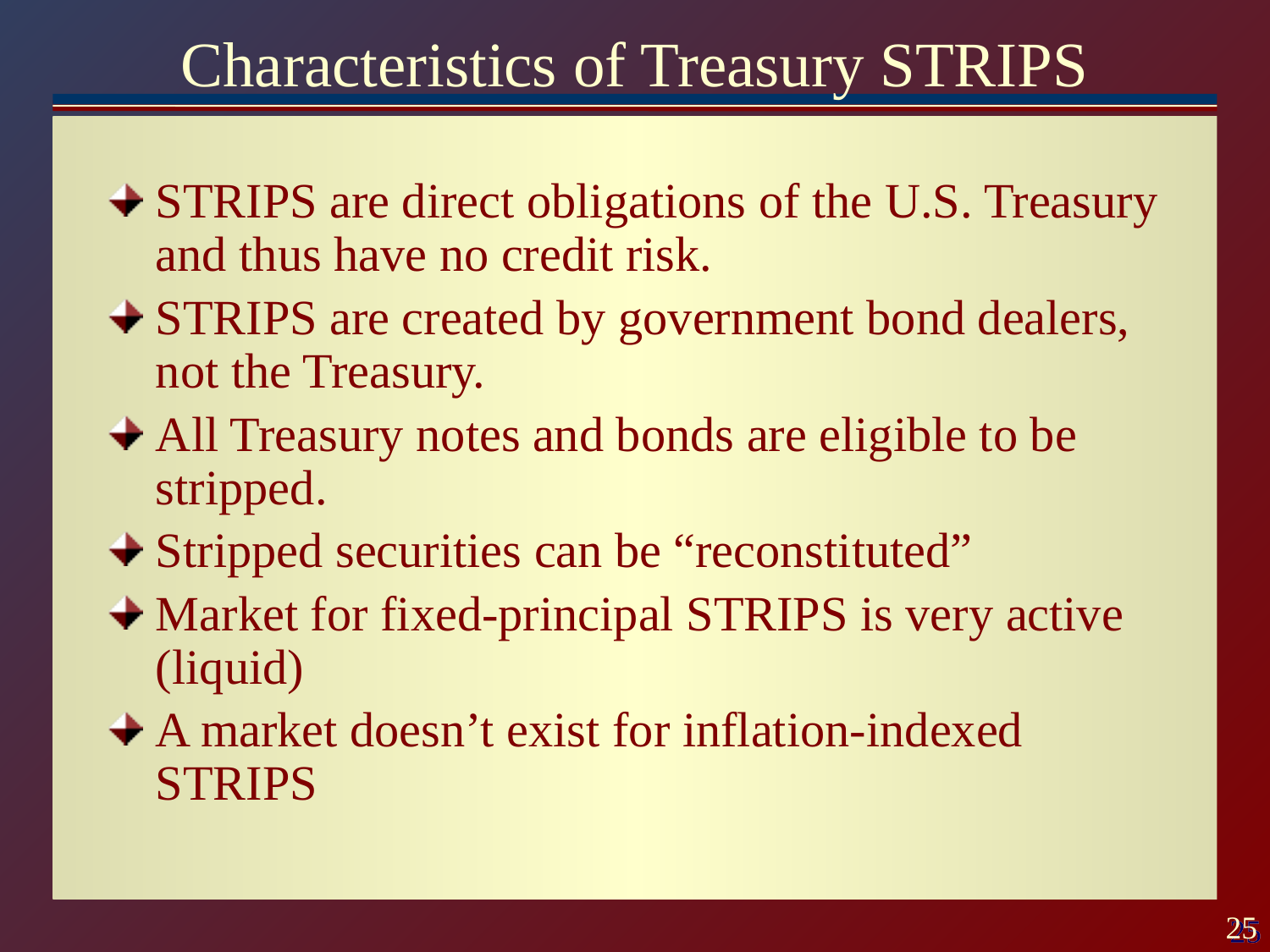

# Characteristics of Treasury STRIPS
STRIPS are direct obligations of the U.S. Treasury and thus have no credit risk.
STRIPS are created by government bond dealers, not the Treasury.
All Treasury notes and bonds are eligible to be stripped.
Stripped securities can be “reconstituted”
Market for fixed-principal STRIPS is very active (liquid)
A market doesn’t exist for inflation-indexed STRIPS